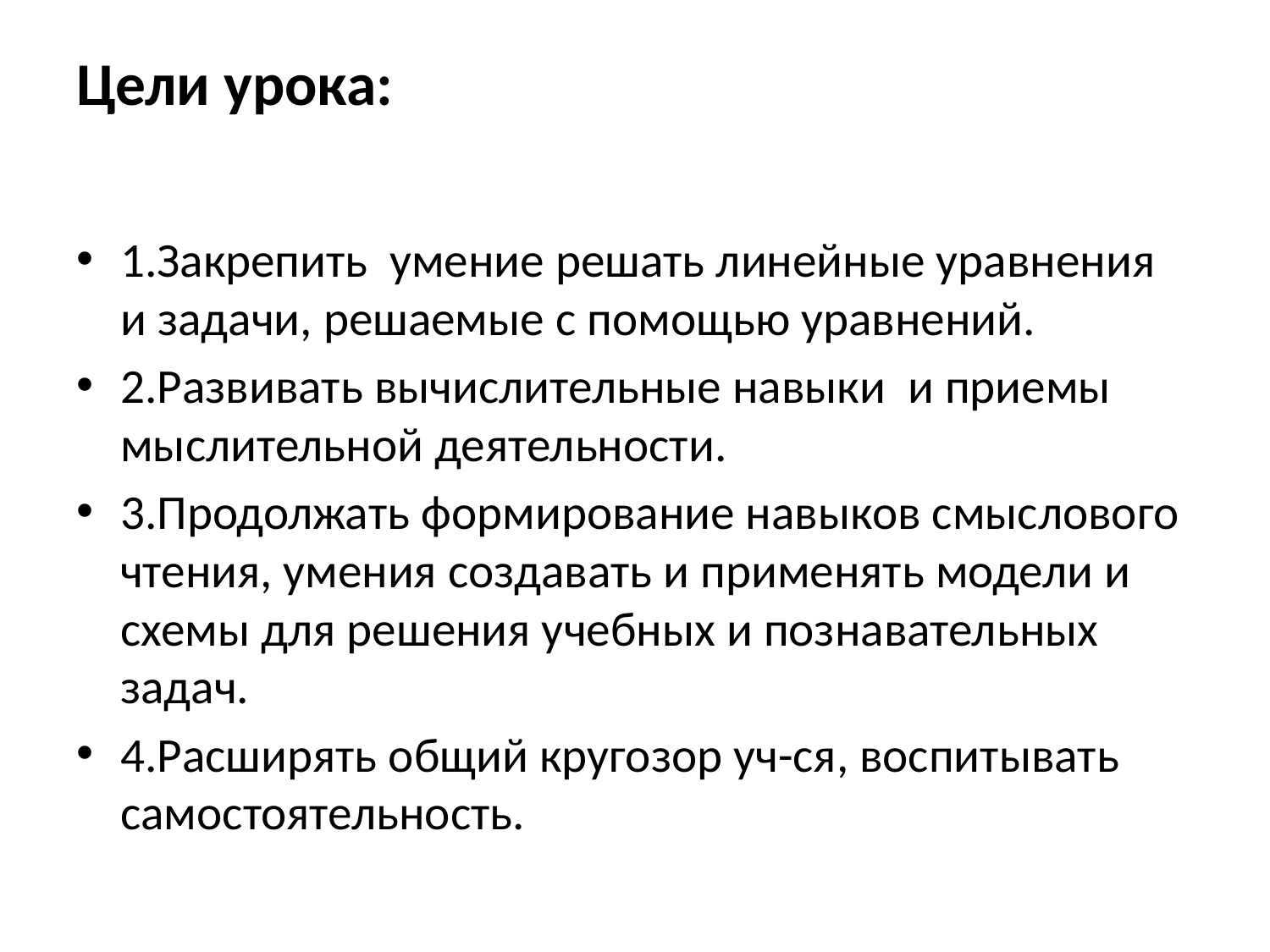

# Цели урока:
1.Закрепить  умение решать линейные уравнения и задачи, решаемые с помощью уравнений.
2.Развивать вычислительные навыки  и приемы мыслительной деятельности.
3.Продолжать формирование навыков смыслового чтения, умения создавать и применять модели и схемы для решения учебных и познавательных задач.
4.Расширять общий кругозор уч-ся, воспитывать самостоятельность.